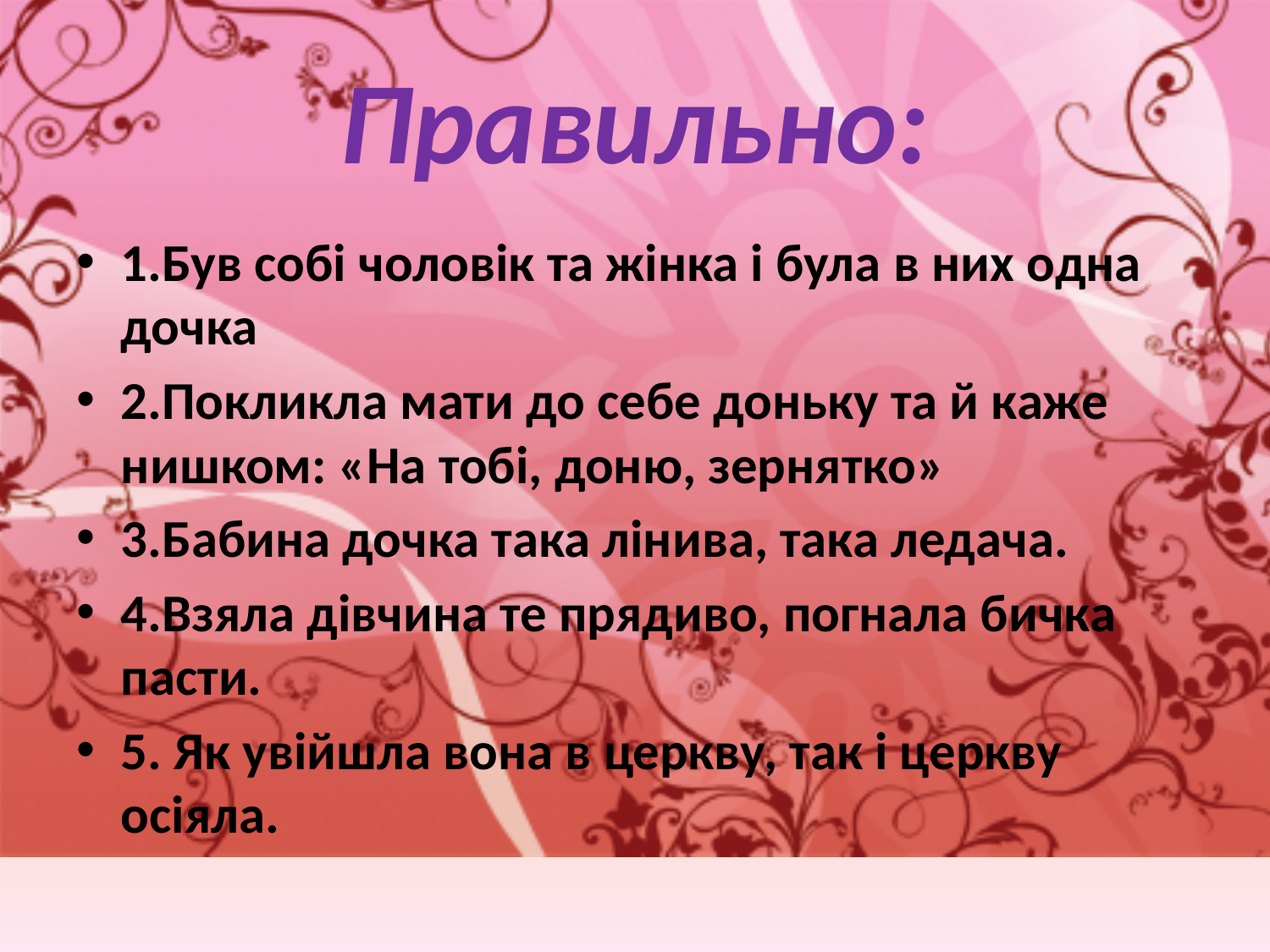

# Правильно:
1.Був собі чоловік та жінка і була в них одна дочка
2.Покликла мати до себе доньку та й каже нишком: «На тобі, доню, зернятко»
3.Бабина дочка така лінива, така ледача.
4.Взяла дівчина те прядиво, погнала бичка пасти.
5. Як увійшла вона в церкву, так і церкву осіяла.